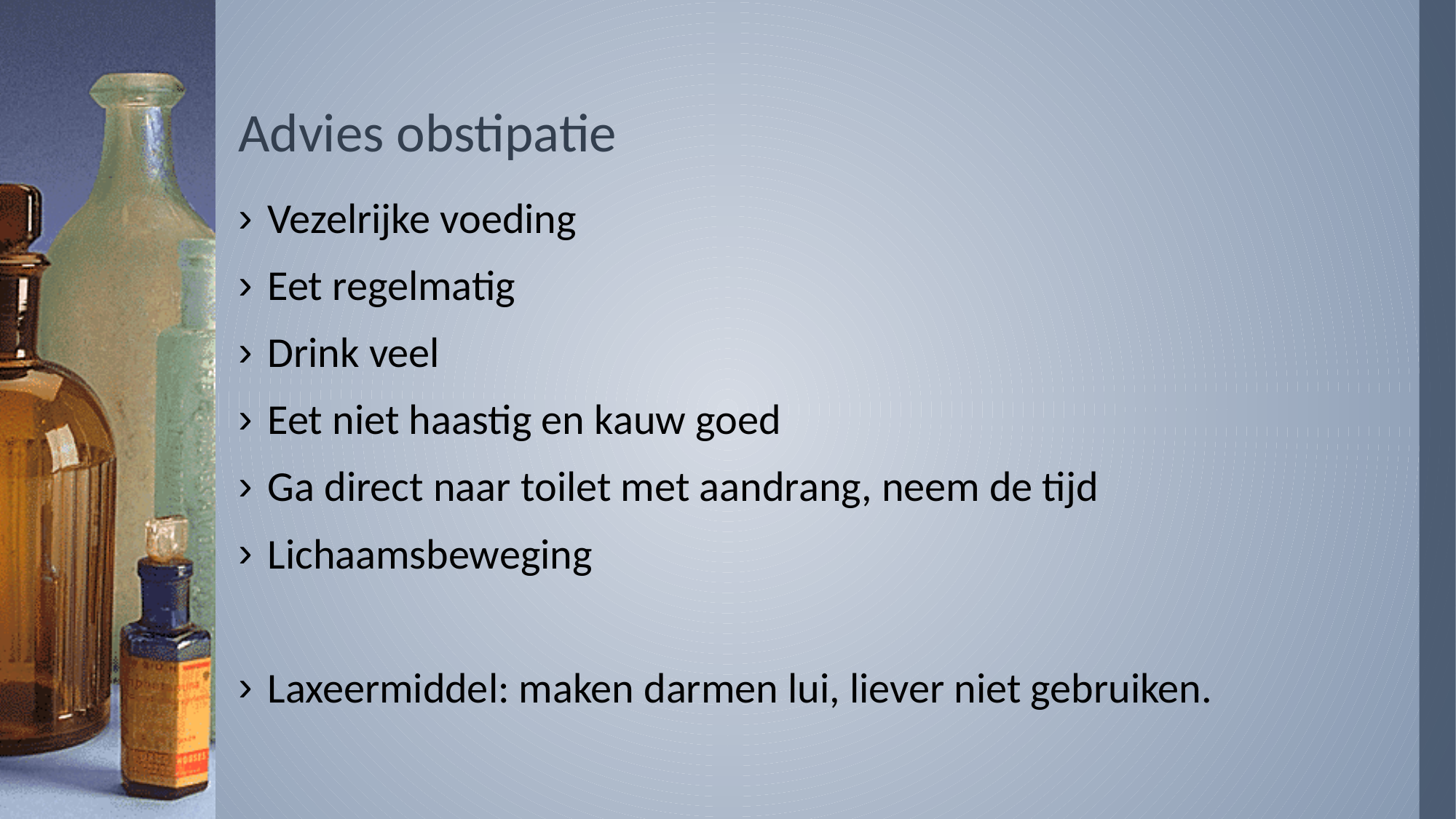

# Advies obstipatie
Vezelrijke voeding
Eet regelmatig
Drink veel
Eet niet haastig en kauw goed
Ga direct naar toilet met aandrang, neem de tijd
Lichaamsbeweging

Laxeermiddel: maken darmen lui, liever niet gebruiken.